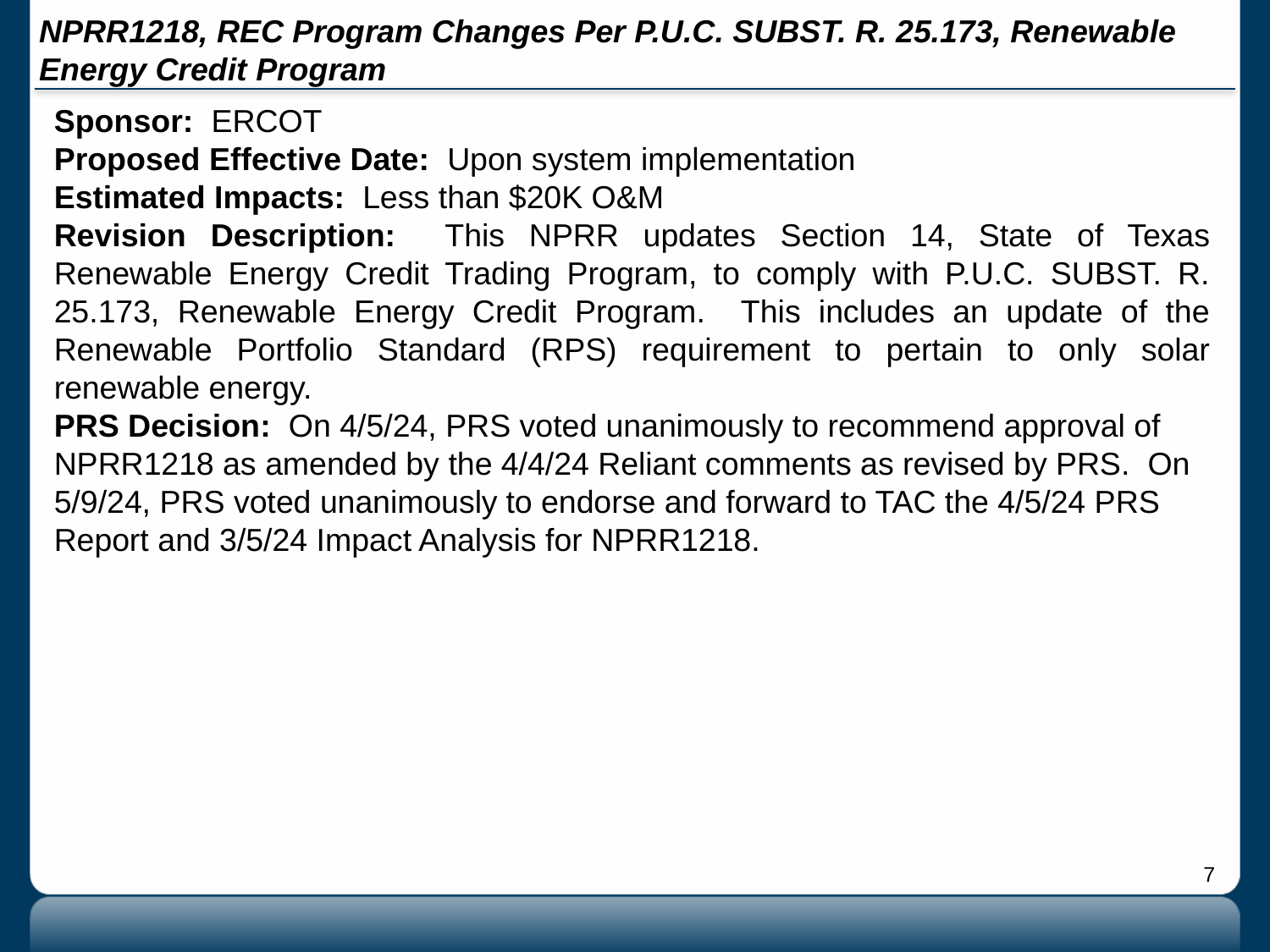

# NPRR1218, REC Program Changes Per P.U.C. SUBST. R. 25.173, Renewable Energy Credit Program
Sponsor:  ERCOT
Proposed Effective Date:  Upon system implementation
Estimated Impacts:  Less than $20K O&M
Revision Description:  This NPRR updates Section 14, State of Texas Renewable Energy Credit Trading Program, to comply with P.U.C. SUBST. R. 25.173, Renewable Energy Credit Program.  This includes an update of the Renewable Portfolio Standard (RPS) requirement to pertain to only solar renewable energy.
PRS Decision:  On 4/5/24, PRS voted unanimously to recommend approval of NPRR1218 as amended by the 4/4/24 Reliant comments as revised by PRS.  On 5/9/24, PRS voted unanimously to endorse and forward to TAC the 4/5/24 PRS Report and 3/5/24 Impact Analysis for NPRR1218.